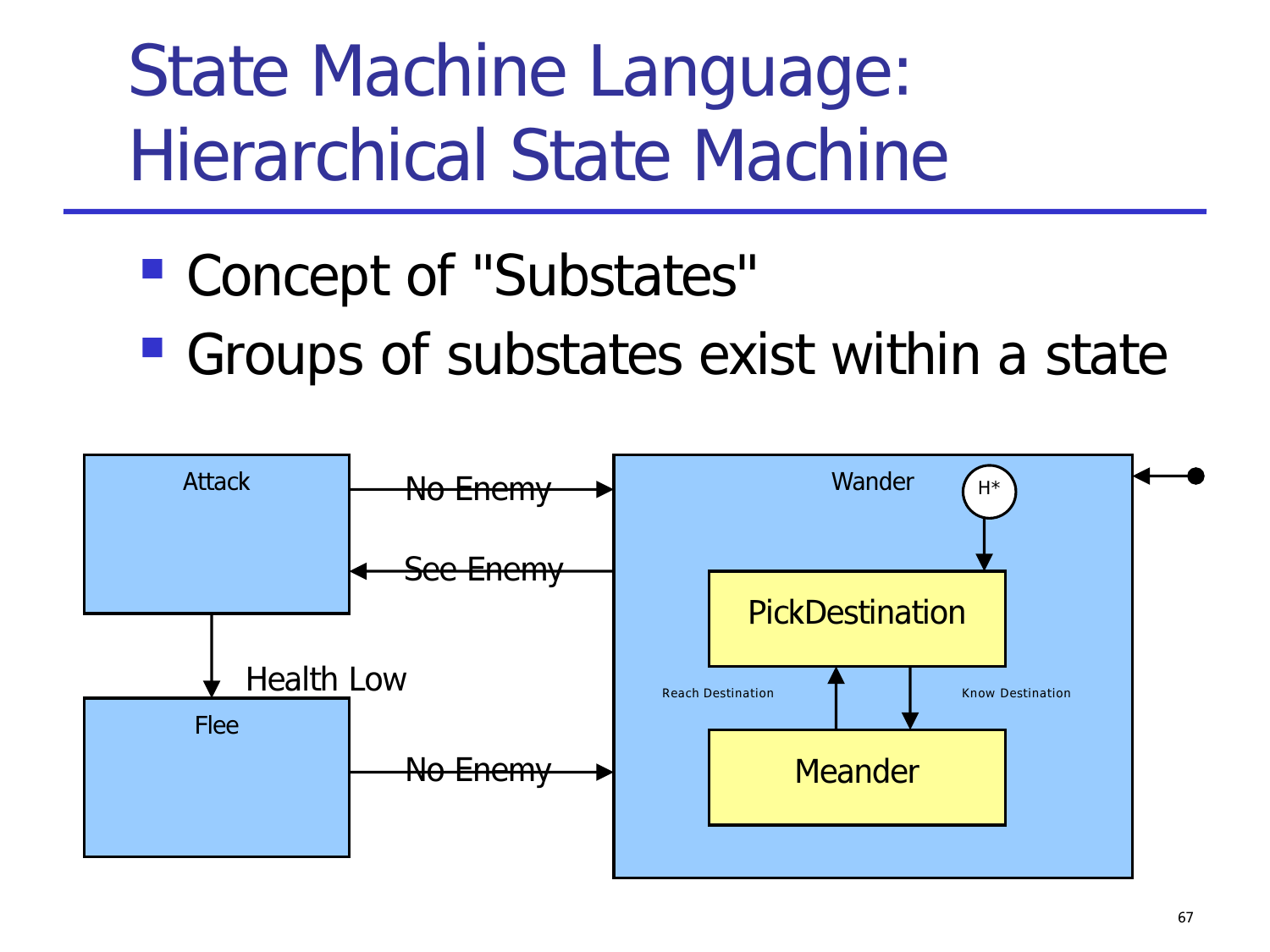

# State Machine Language: Hierarchical State Machine
Concept of "Substates"
Groups of substates exist within a state
Attack
No Enemy
Wander
H*

See Enemy

PickDestination

Health Low

Reach Destination
Know Destination
Flee
Meander
No Enemy

67